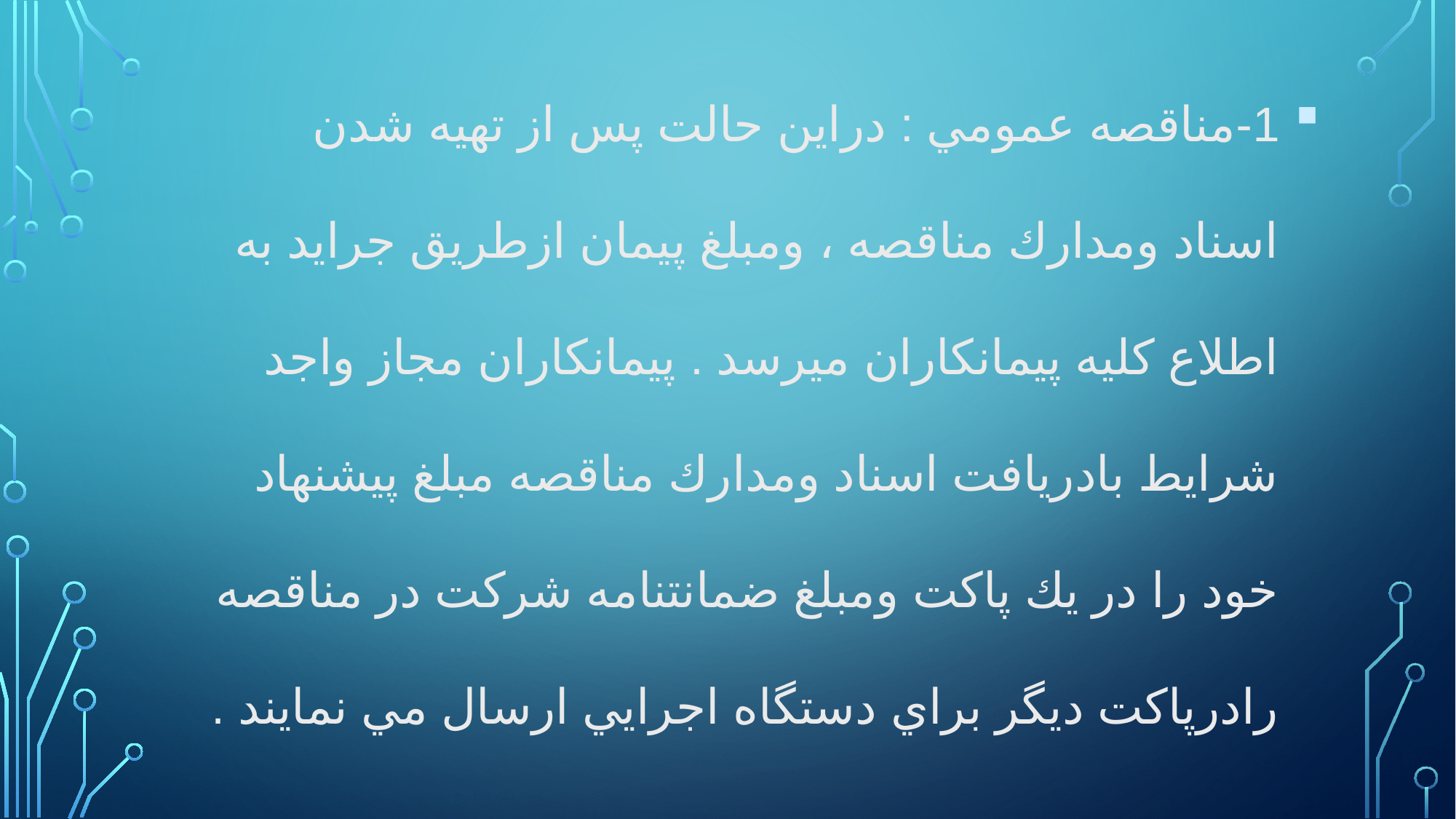

1-مناقصه عمومي : دراين حالت پس از تهيه شدن اسناد ومدارك مناقصه ، ومبلغ پيمان ازطريق جرايد به اطلاع كليه پيمانكاران ميرسد . پيمانكاران مجاز واجد شرايط بادريافت اسناد ومدارك مناقصه مبلغ پيشنهاد خود را در يك پاكت ومبلغ ضمانتنامه شركت در مناقصه رادرپاكت ديگر براي دستگاه اجرايي ارسال مي نمايند .